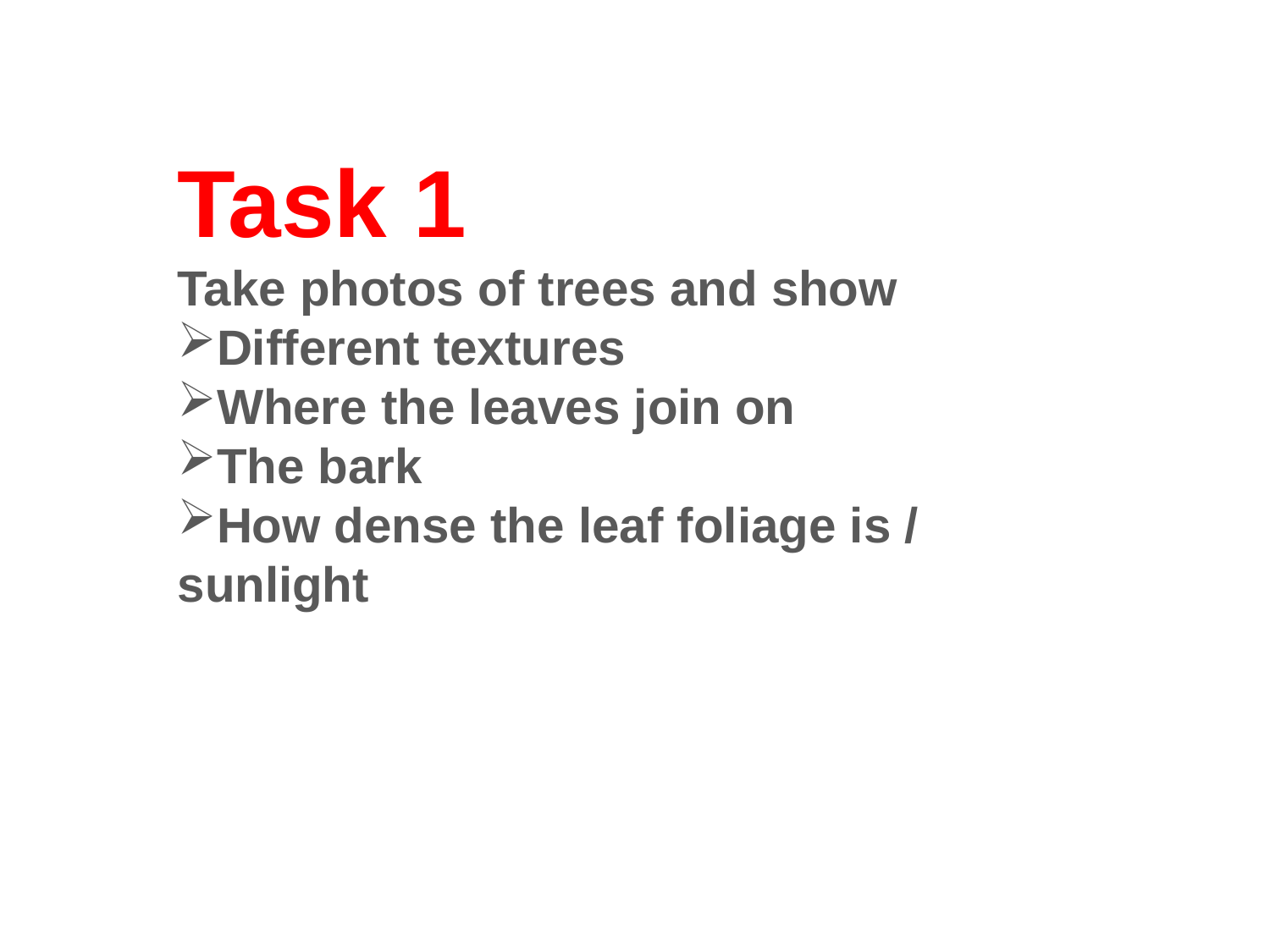

Task 1
Take photos of trees and show
Different textures
Where the leaves join on
The bark
How dense the leaf foliage is / sunlight